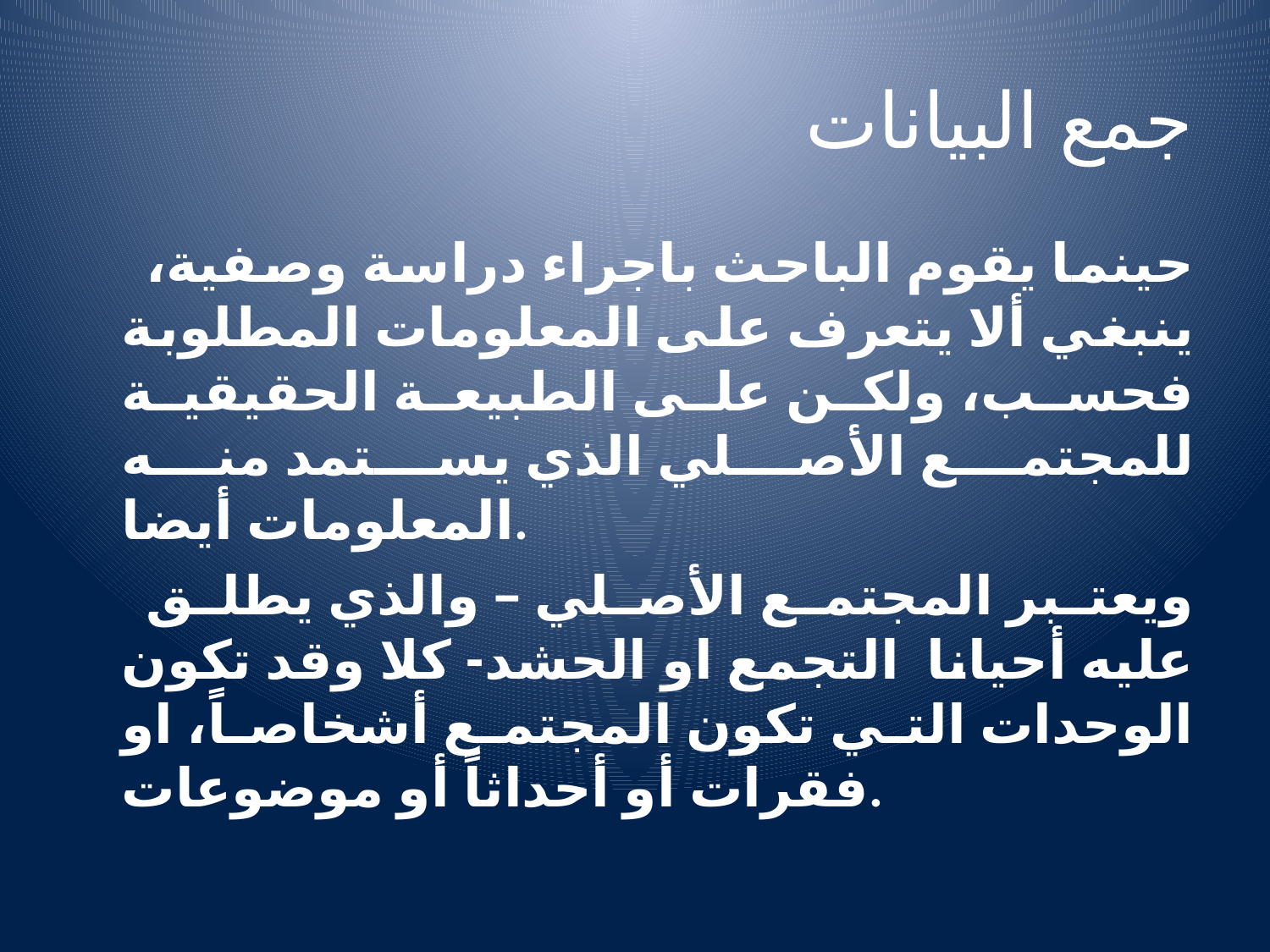

# جمع البيانات
     حينما يقوم الباحث باجراء دراسة وصفية، ينبغي ألا يتعرف على المعلومات المطلوبة فحسب، ولكن على الطبيعة الحقيقية للمجتمع الأصلي الذي يستمد منه المعلومات أيضا.
     ويعتبر المجتمع الأصلي – والذي يطلق عليه أحيانا  التجمع او الحشد- كلا وقد تكون الوحدات التي تكون المجتمع أشخاصاً، او فقرات أو أحداثاً أو موضوعات.